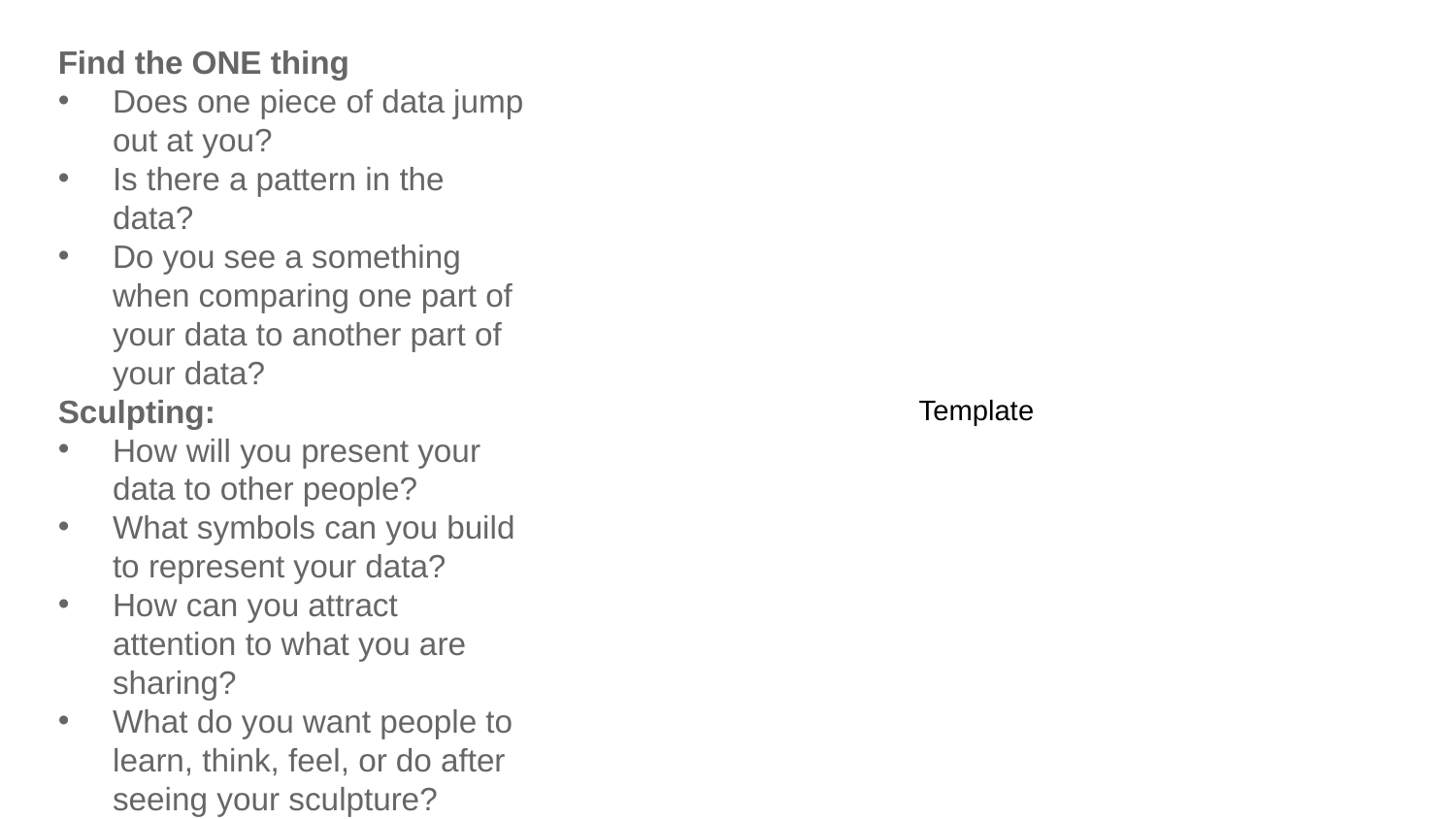

Find the ONE thing
Does one piece of data jump out at you?
Is there a pattern in the data?
Do you see a something when comparing one part of your data to another part of your data?
Sculpting:
How will you present your data to other people?
What symbols can you build to represent your data?
How can you attract attention to what you are sharing?
What do you want people to learn, think, feel, or do after seeing your sculpture?

Template